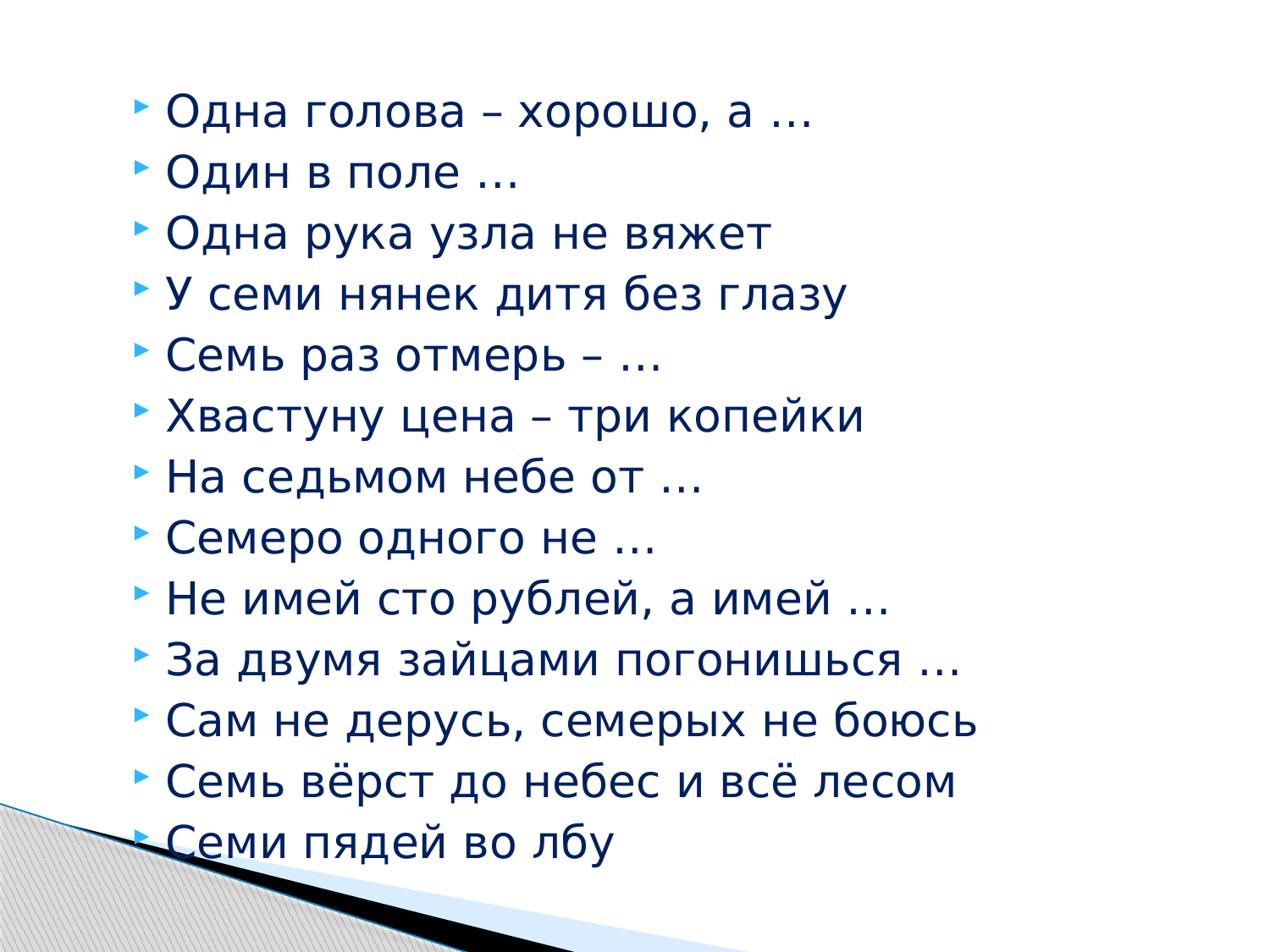

Одна голова – хорошо, а …
Один в поле …
Одна рука узла не вяжет
У семи нянек дитя без глазу
Семь раз отмерь – …
Хвастуну цена – три копейки
На седьмом небе от …
Семеро одного не …
Не имей сто рублей, а имей …
За двумя зайцами погонишься …
Сам не дерусь, семерых не боюсь
Семь вёрст до небес и всё лесом
Семи пядей во лбу